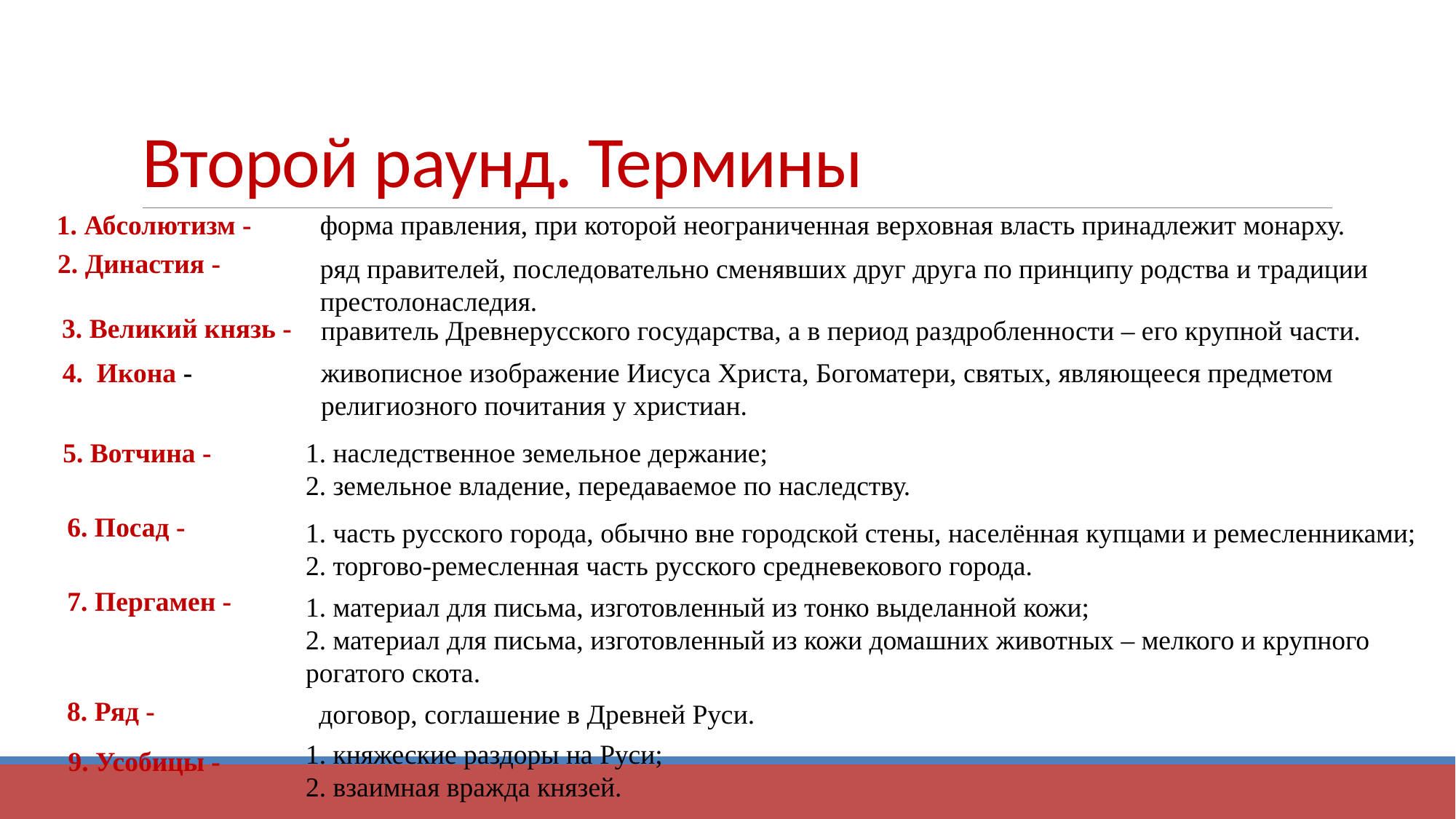

# Второй раунд. Термины
1. Абсолютизм -
форма правления, при которой неограниченная верховная власть принадлежит монарху.
2. Династия -
ряд правителей, последовательно сменявших друг друга по принципу родства и традиции престолонаследия.
3. Великий князь -
правитель Древнерусского государства, а в период раздробленности – его крупной части.
4.  Икона -
живописное изображение Иисуса Христа, Богоматери, святых, являющееся предметом религиозного почитания у христиан.
5. Вотчина -
1. наследственное земельное держание;
2. земельное владение, передаваемое по наследству.
6. Посад -
1. часть русского города, обычно вне городской стены, населённая купцами и ремесленниками;
2. торгово-ремесленная часть русского средневекового города.
7. Пергамен -
1. материал для письма, изготовленный из тонко выделанной кожи;
2. материал для письма, изготовленный из кожи домашних животных – мелкого и крупного рогатого скота.
8. Ряд -
договор, соглашение в Древней Руси.
1. княжеские раздоры на Руси;
2. взаимная вражда князей.
9. Усобицы -